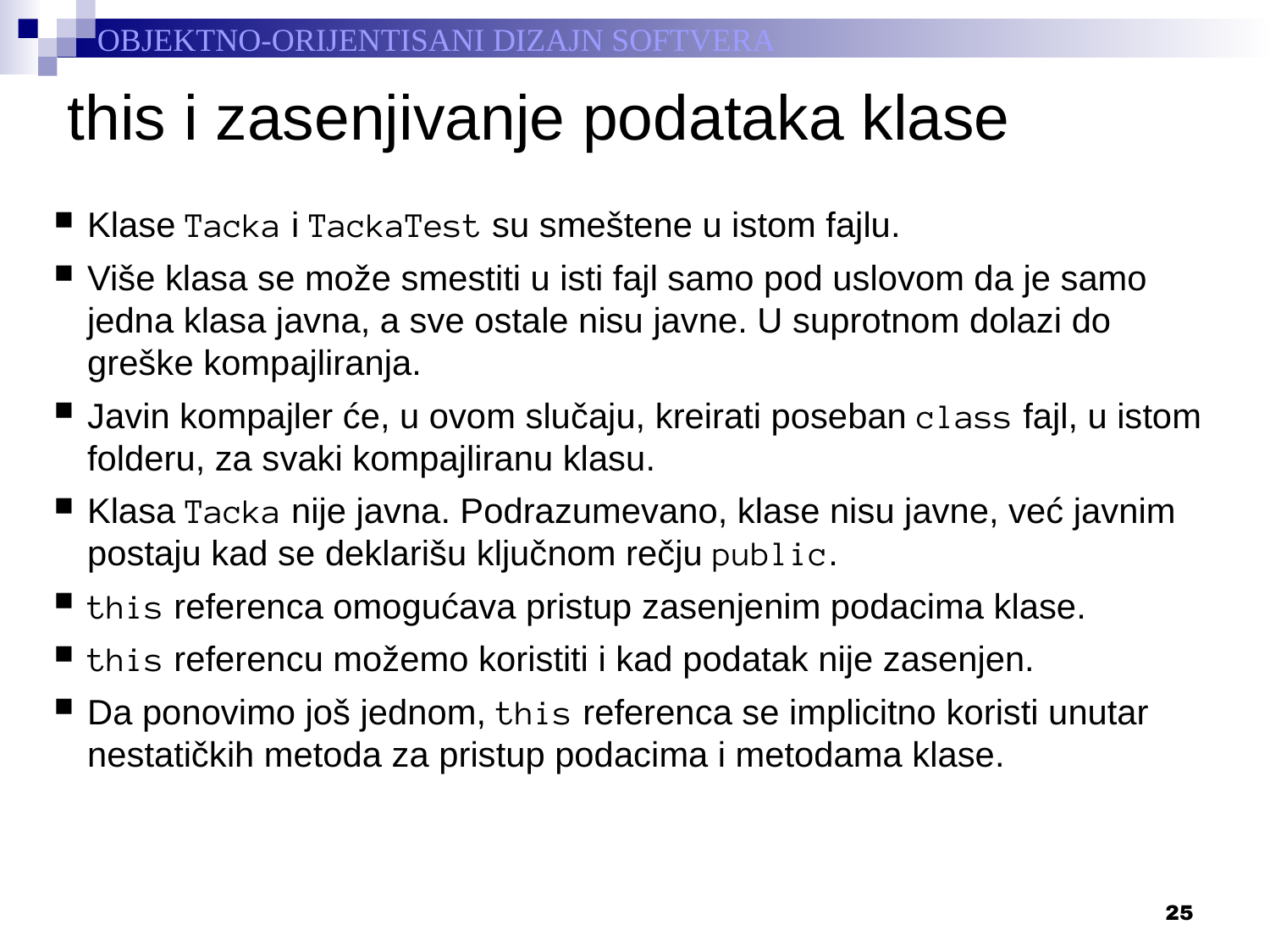

# this i zasenjivanje podataka klase
Klase Tacka i TackaTest su smeštene u istom fajlu.
Više klasa se može smestiti u isti fajl samo pod uslovom da je samo jedna klasa javna, a sve ostale nisu javne. U suprotnom dolazi do greške kompajliranja.
Javin kompajler će, u ovom slučaju, kreirati poseban class fajl, u istom folderu, za svaki kompajliranu klasu.
Klasa Tacka nije javna. Podrazumevano, klase nisu javne, već javnim postaju kad se deklarišu ključnom rečju public.
this referenca omogućava pristup zasenjenim podacima klase.
this referencu možemo koristiti i kad podatak nije zasenjen.
Da ponovimo još jednom, this referenca se implicitno koristi unutar nestatičkih metoda za pristup podacima i metodama klase.
25